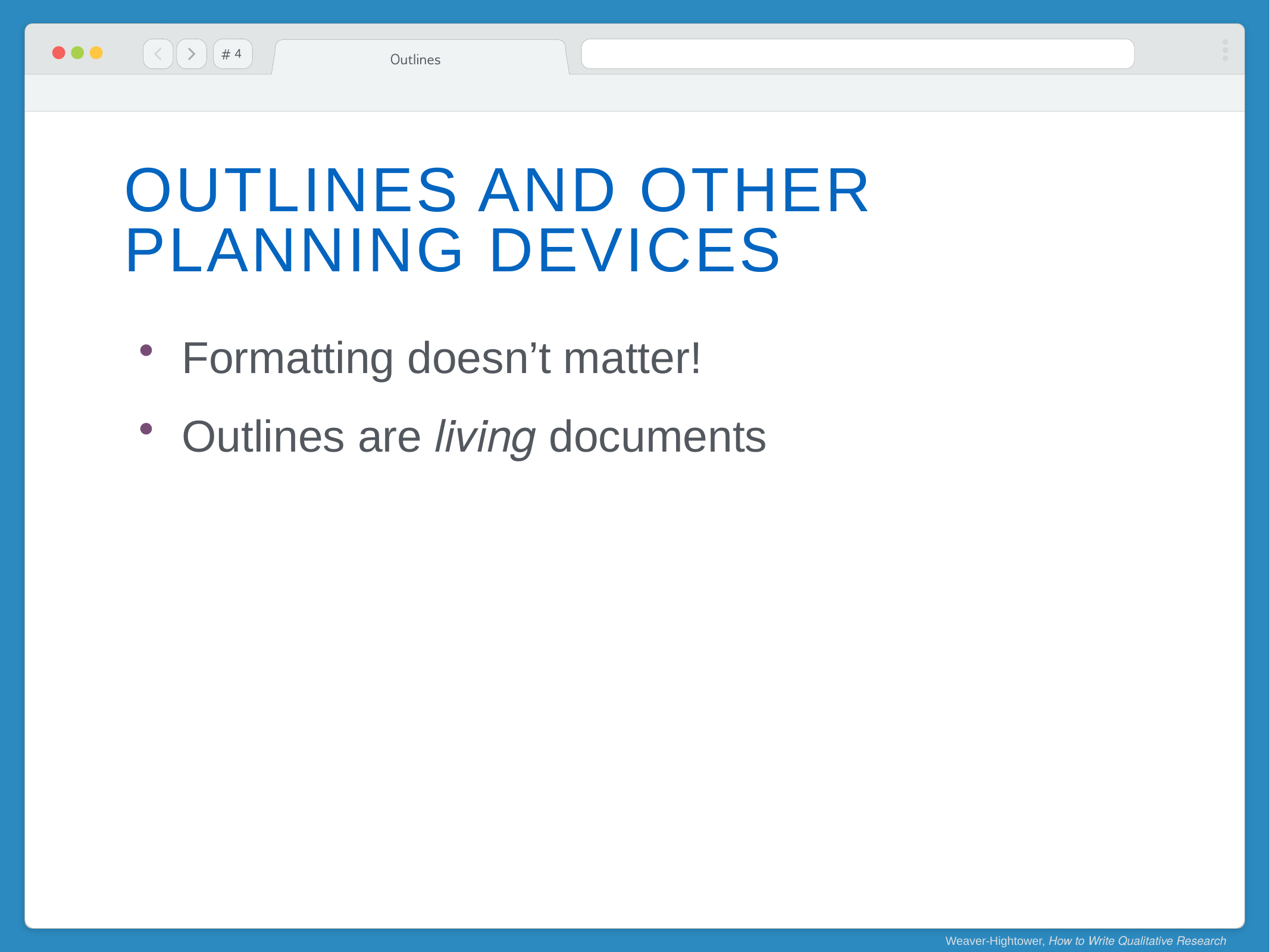

#
Outlines
4
# Outlines and Other Planning Devices
Formatting doesn’t matter!
Outlines are living documents